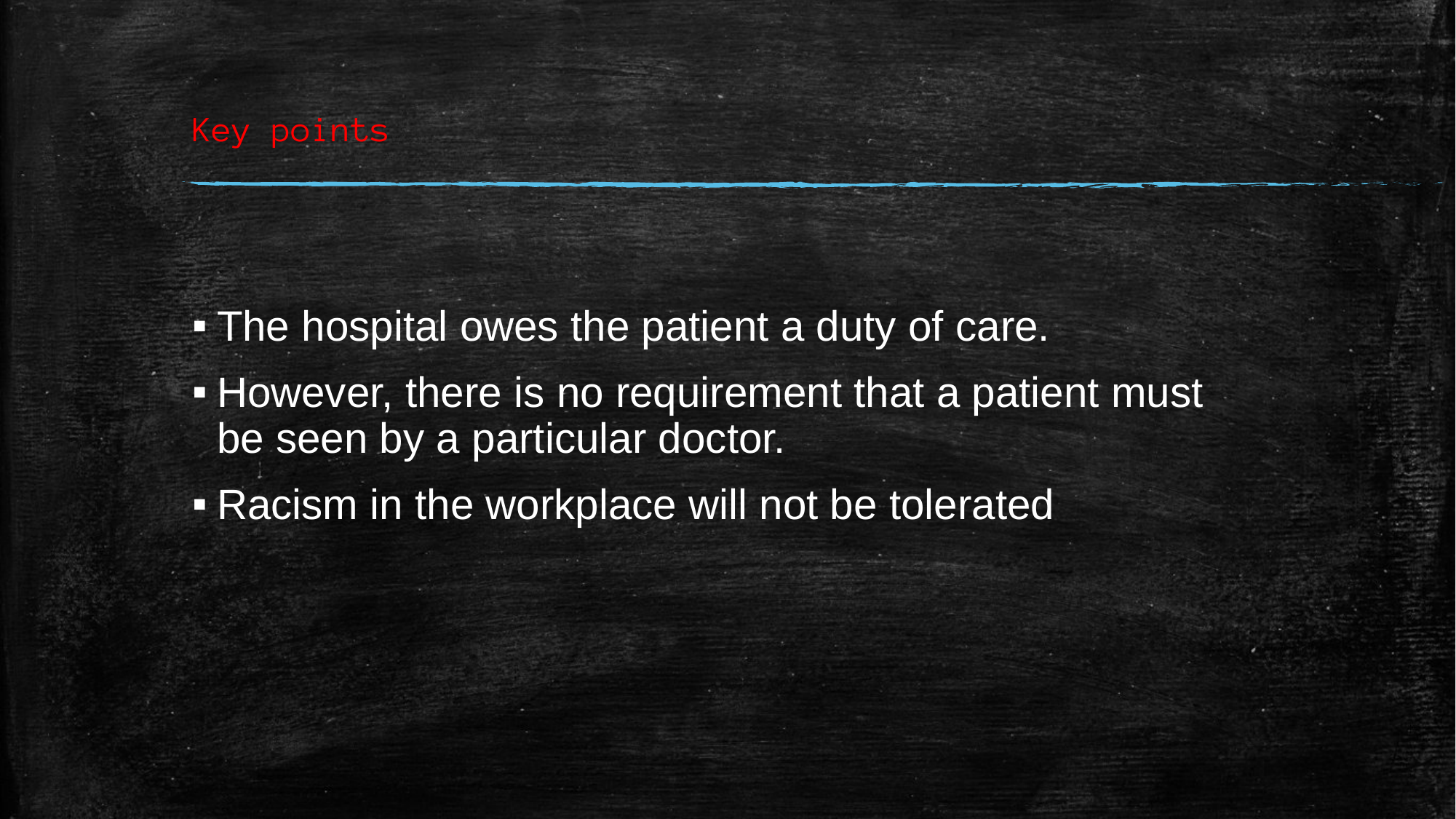

# Key points

The hospital owes the patient a duty of care.
However, there is no requirement that a patient must be seen by a particular doctor.
Racism in the workplace will not be tolerated